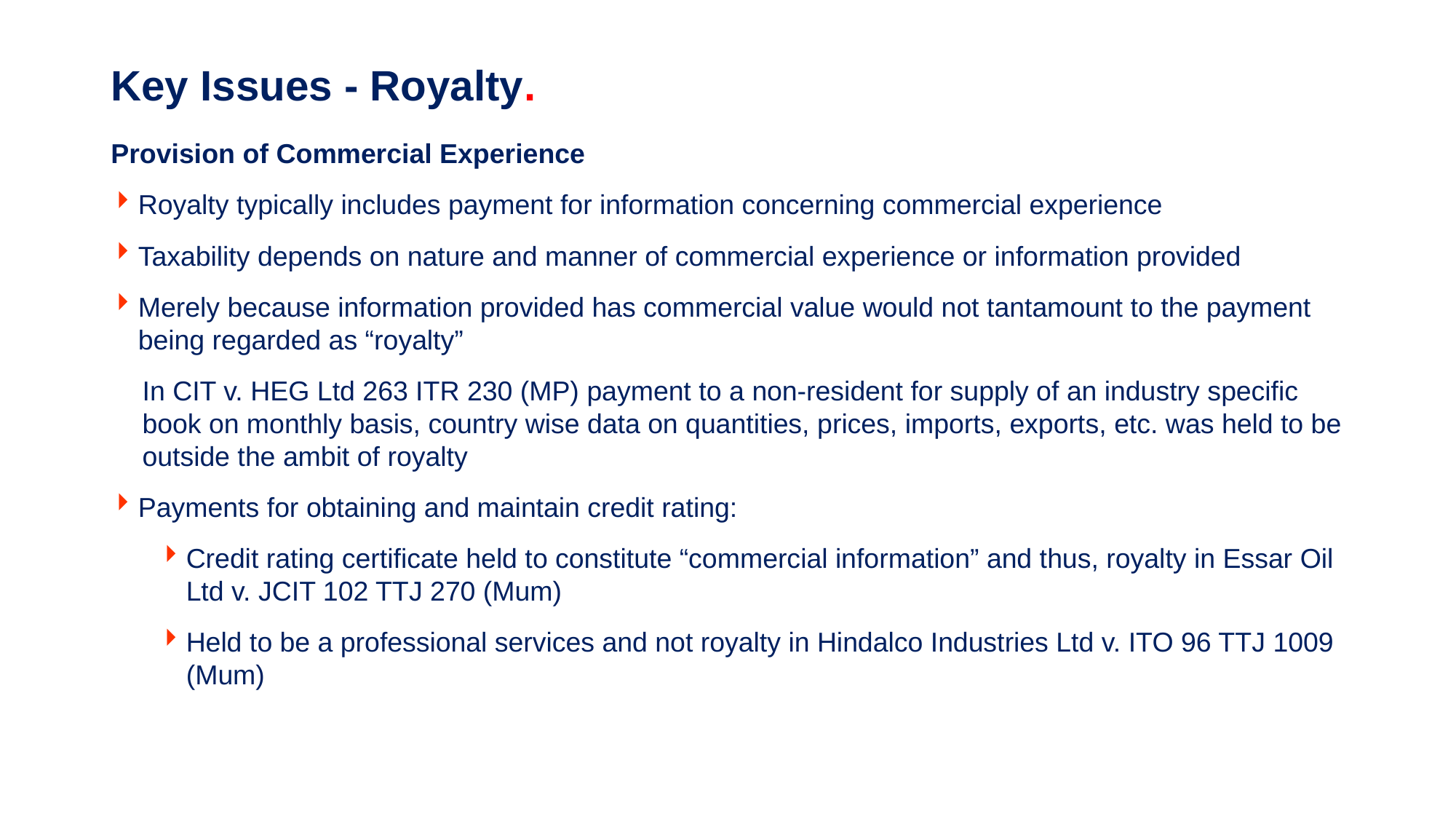

# Key Issues - Royalty.
Provision of Commercial Experience
Royalty typically includes payment for information concerning commercial experience
Taxability depends on nature and manner of commercial experience or information provided
Merely because information provided has commercial value would not tantamount to the payment being regarded as “royalty”
In CIT v. HEG Ltd 263 ITR 230 (MP) payment to a non-resident for supply of an industry specific book on monthly basis, country wise data on quantities, prices, imports, exports, etc. was held to be outside the ambit of royalty
Payments for obtaining and maintain credit rating:
Credit rating certificate held to constitute “commercial information” and thus, royalty in Essar Oil Ltd v. JCIT 102 TTJ 270 (Mum)
Held to be a professional services and not royalty in Hindalco Industries Ltd v. ITO 96 TTJ 1009 (Mum)

32